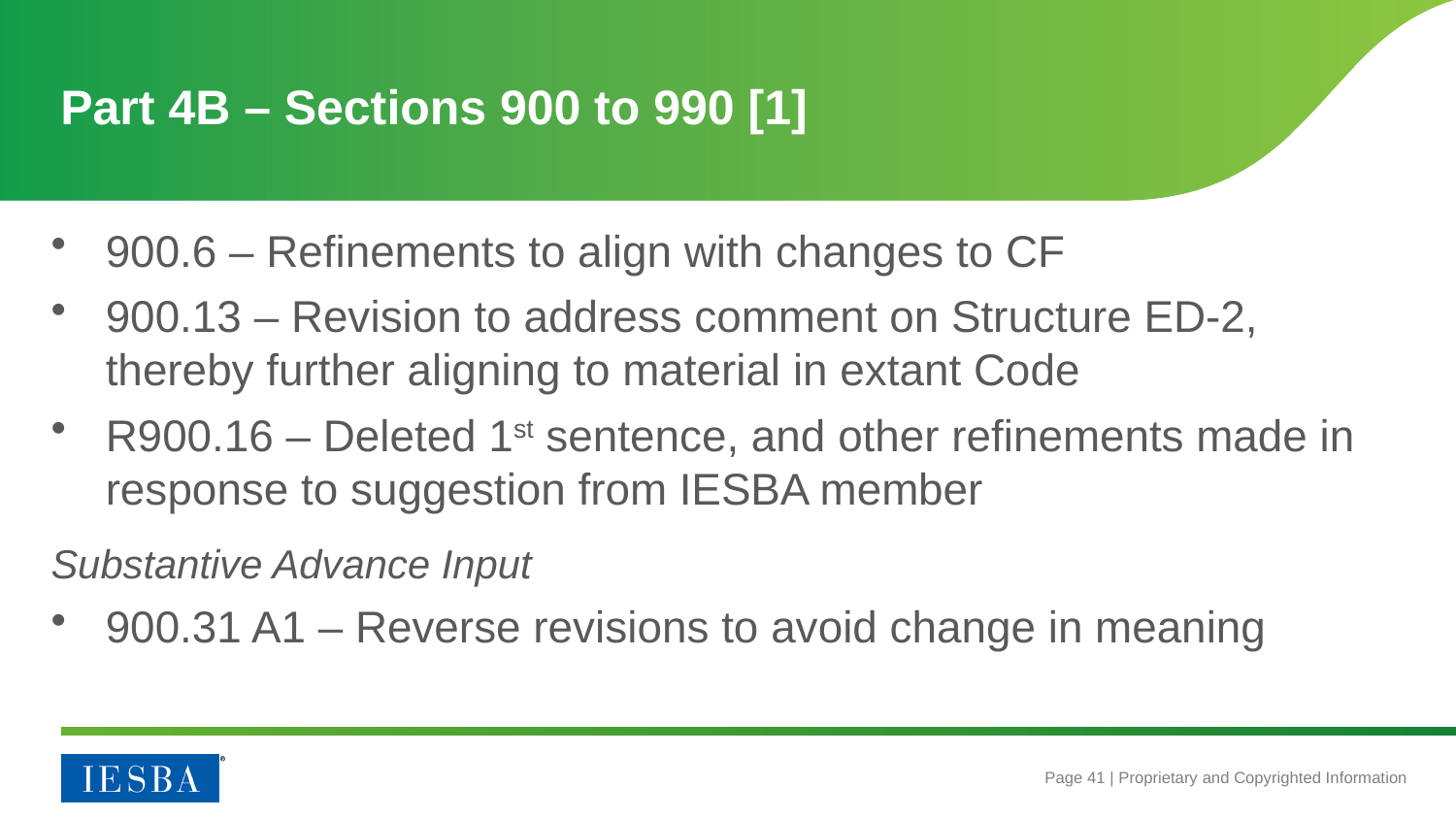

# Part 4B – Sections 900 to 990 [1]
900.6 – Refinements to align with changes to CF
900.13 – Revision to address comment on Structure ED-2, thereby further aligning to material in extant Code
R900.16 – Deleted 1st sentence, and other refinements made in response to suggestion from IESBA member
Substantive Advance Input
900.31 A1 – Reverse revisions to avoid change in meaning